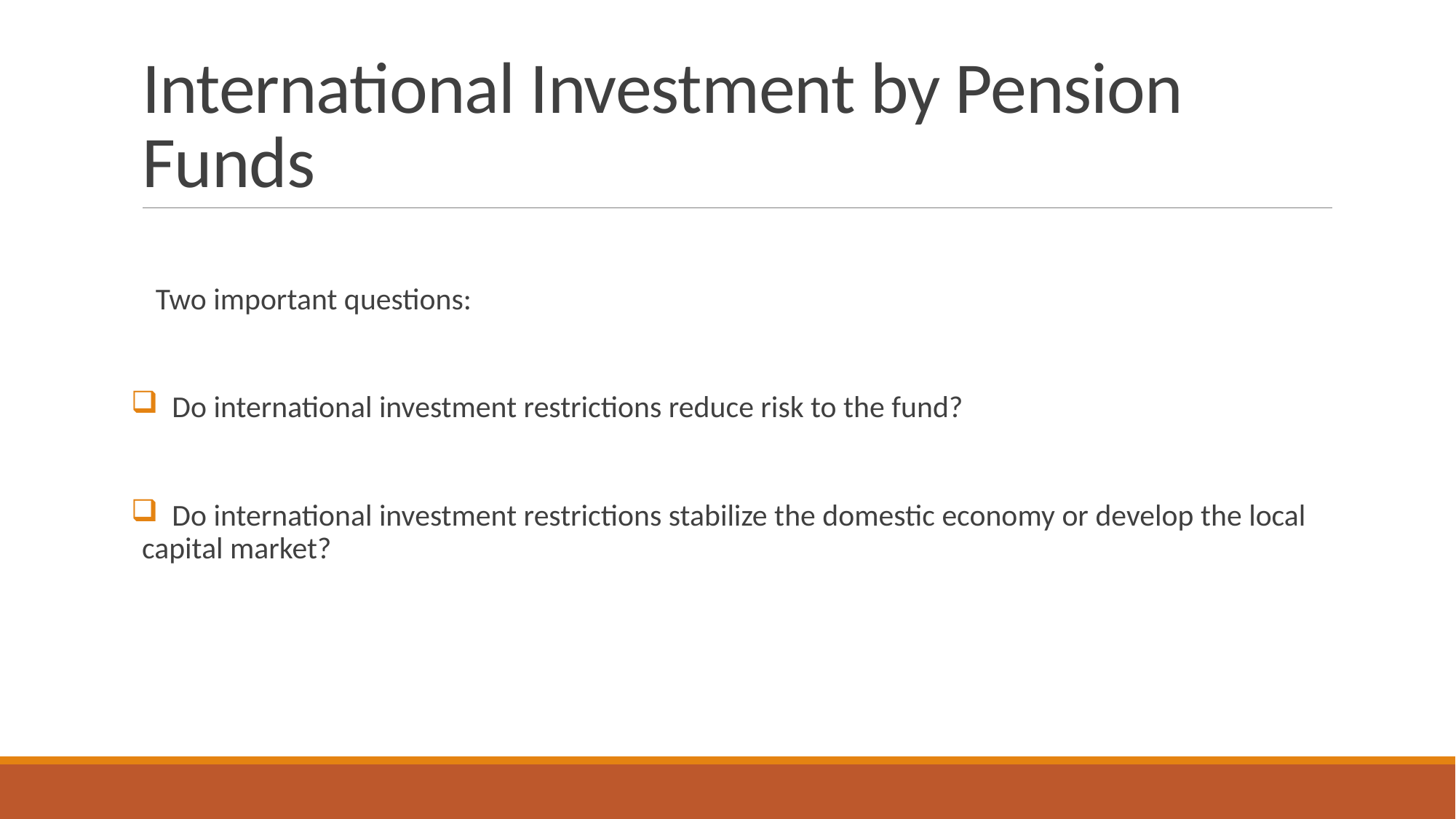

# International Investment by Pension Funds

  Two important questions:

  Do international investment restrictions reduce risk to the fund?

  Do international investment restrictions stabilize the domestic economy or develop the local capital market?